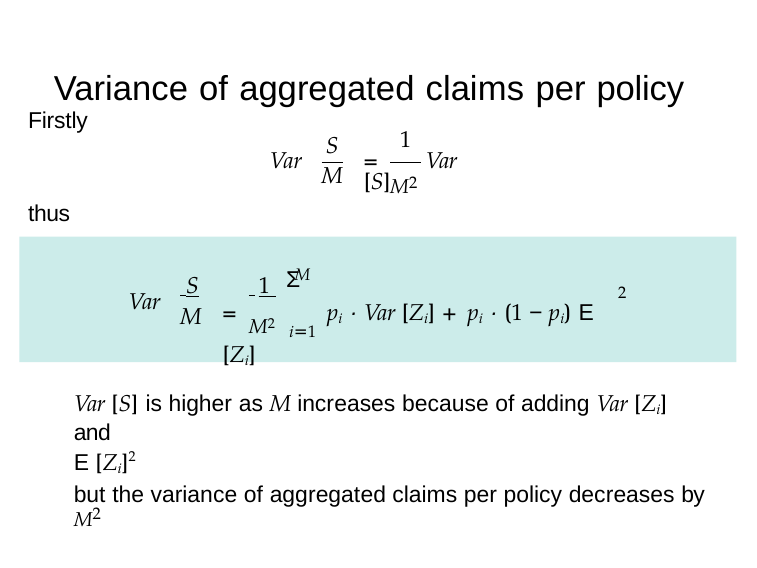

# Variance of aggregated claims per policy
Firstly

S
1
=	Var [S]
Var
M2
M

thus

M
Σ
 S M
 1
2
Var
= M2	pi · Var [Zi] + pi · (1 − pi) E [Zi]
i=1
Var [S] is higher as M increases because of adding Var [Zi] and
E [Zi]2
but the variance of aggregated claims per policy decreases by
M2